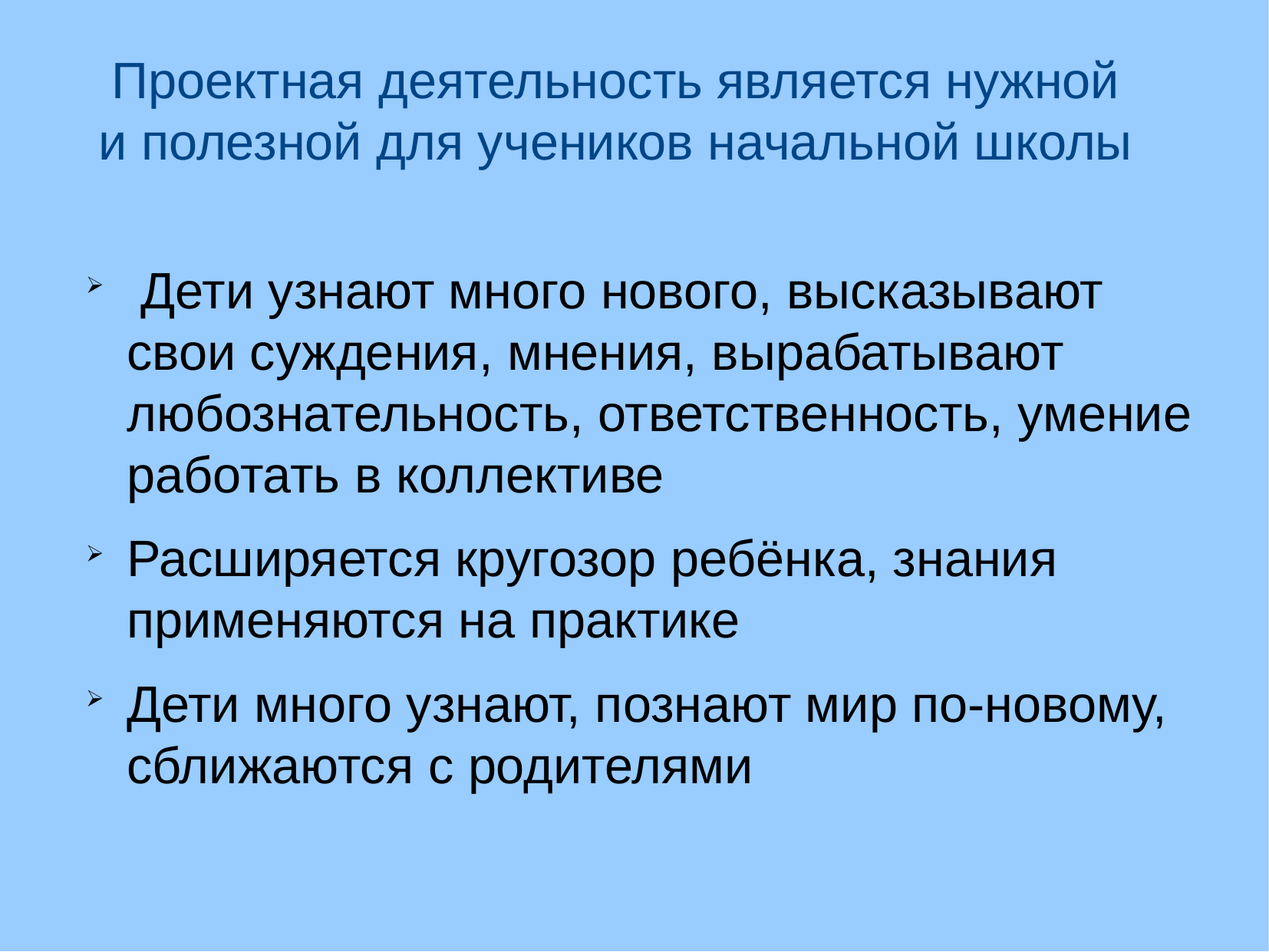

Проектная деятельность является нужной и полезной для учеников начальной школы

 Дети узнают много нового, высказывают свои суждения, мнения, вырабатывают любознательность, ответственность, умение работать в коллективе
Расширяется кругозор ребёнка, знания применяются на практике
Дети много узнают, познают мир по-новому, сближаются с родителями